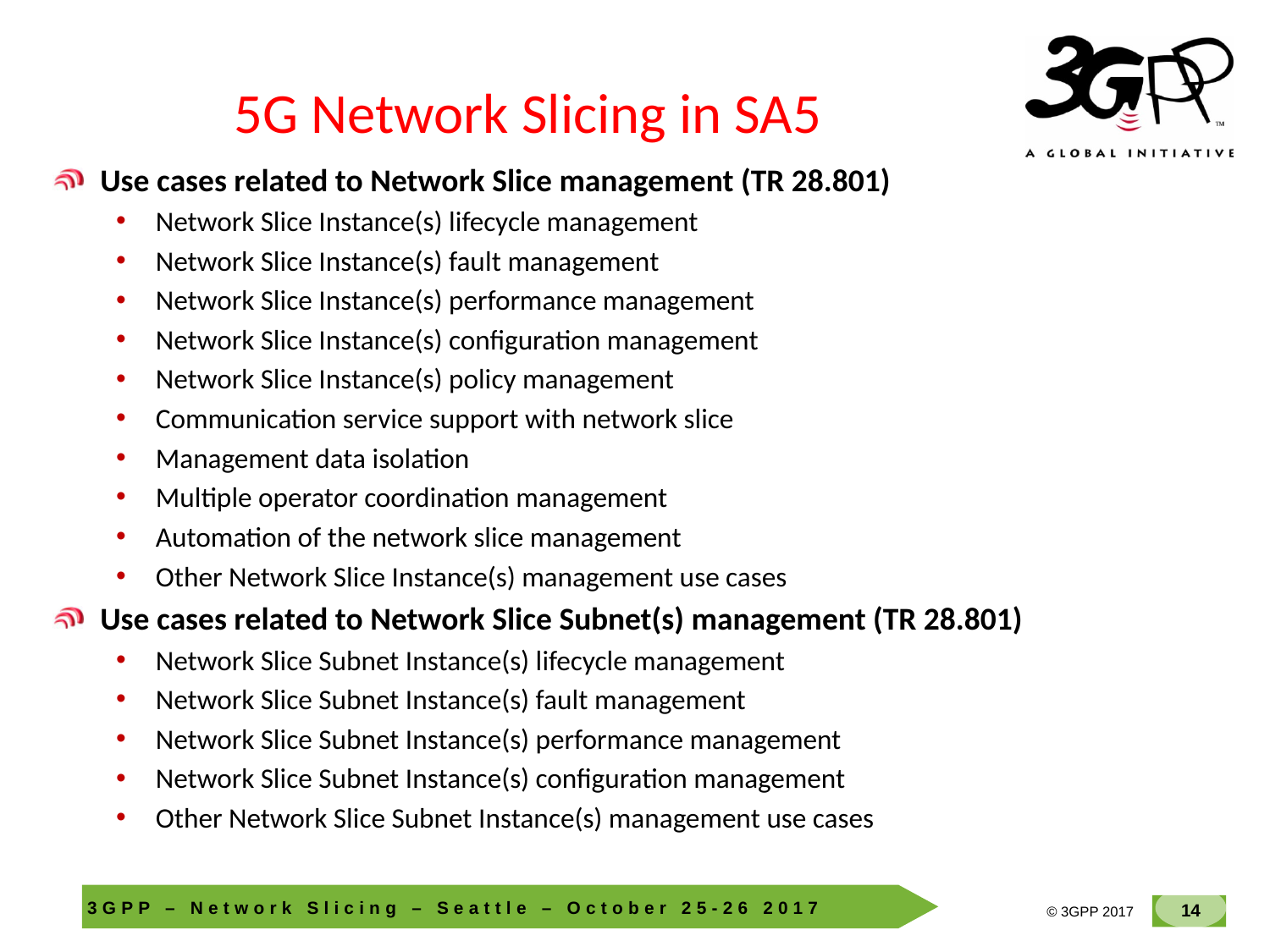

# 5G Network Slicing in SA5
Use cases related to Network Slice management (TR 28.801)
Network Slice Instance(s) lifecycle management
Network Slice Instance(s) fault management
Network Slice Instance(s) performance management
Network Slice Instance(s) configuration management
Network Slice Instance(s) policy management
Communication service support with network slice
Management data isolation
Multiple operator coordination management
Automation of the network slice management
Other Network Slice Instance(s) management use cases
Use cases related to Network Slice Subnet(s) management (TR 28.801)
Network Slice Subnet Instance(s) lifecycle management
Network Slice Subnet Instance(s) fault management
Network Slice Subnet Instance(s) performance management
Network Slice Subnet Instance(s) configuration management
Other Network Slice Subnet Instance(s) management use cases